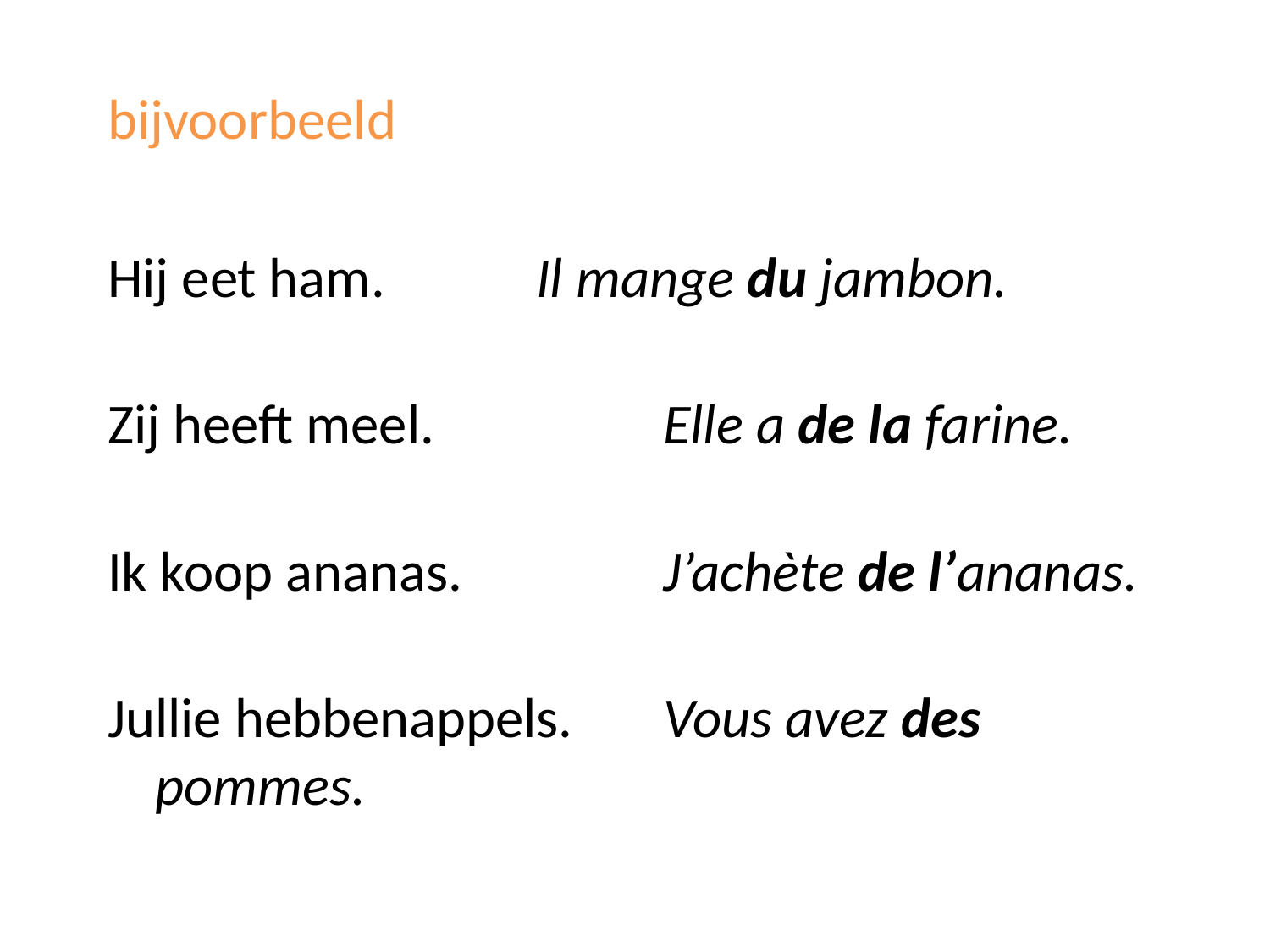

bijvoorbeeld

Hij eet ham.		Il mange du jambon.
Zij heeft meel.		Elle a de la farine.
Ik koop ananas.		J’achète de l’ananas.
Jullie hebbenappels.	Vous avez des pommes.